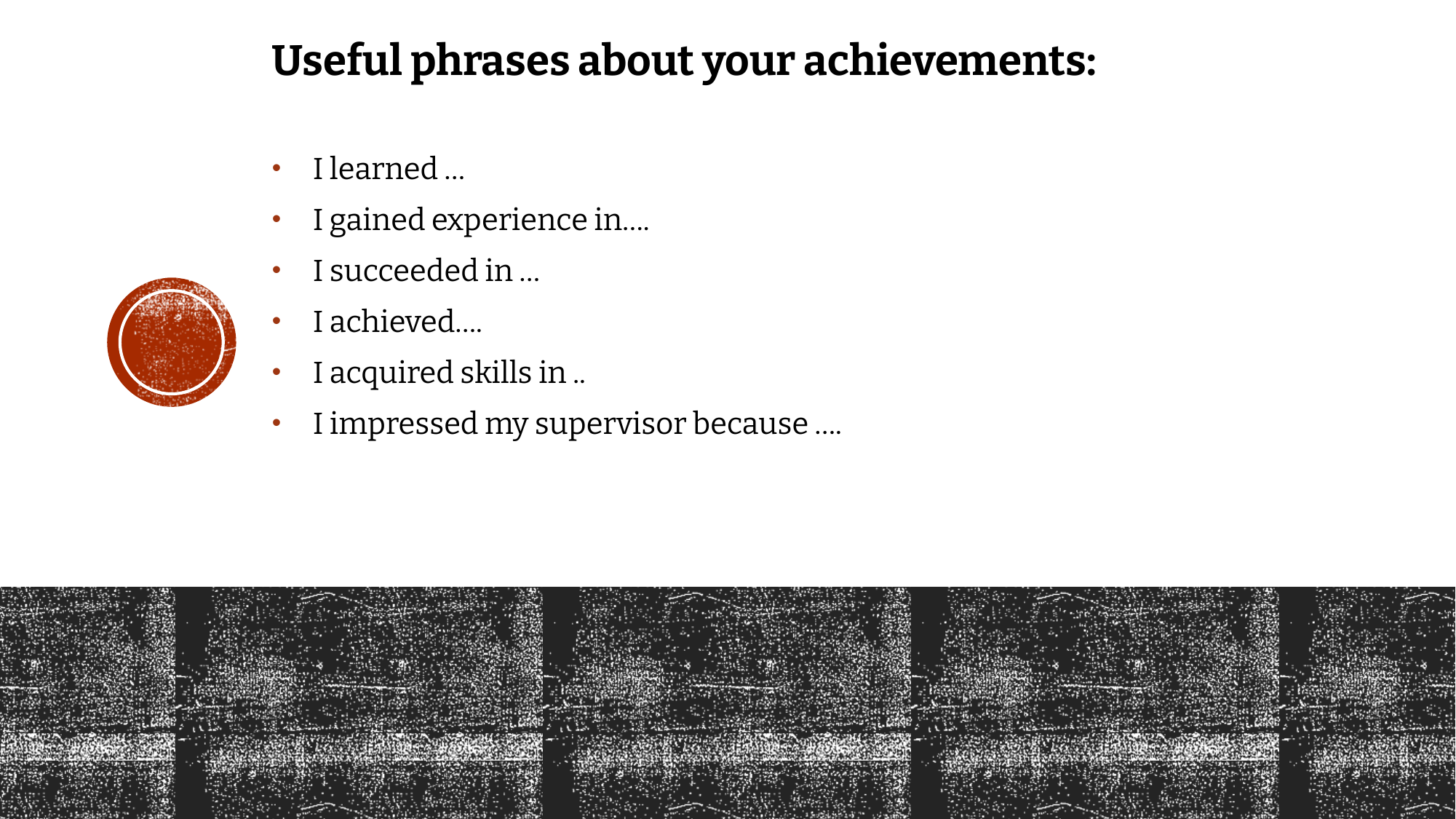

Useful phrases about your achievements:

I learned …
I gained experience in….
I succeeded in …
I achieved….
I acquired skills in ..
I impressed my supervisor because ….